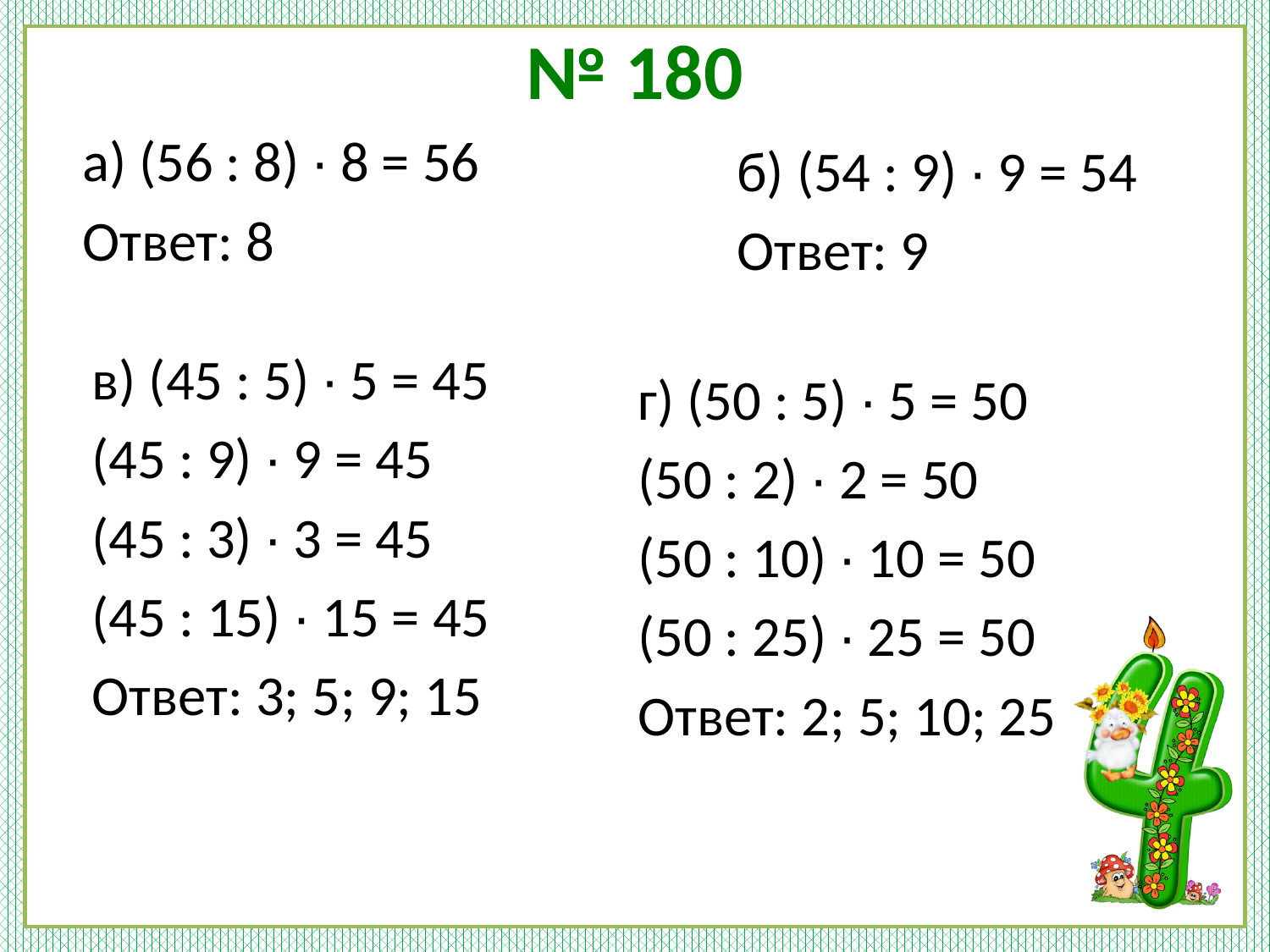

# № 180
а) (56 : 8) ∙ 8 = 56
Ответ: 8

б) (54 : 9) ∙ 9 = 54
Ответ: 9

в) (45 : 5) ∙ 5 = 45
(45 : 9) ∙ 9 = 45
(45 : 3) ∙ 3 = 45
(45 : 15) ∙ 15 = 45
Ответ: 3; 5; 9; 15

г) (50 : 5) ∙ 5 = 50
(50 : 2) ∙ 2 = 50
(50 : 10) ∙ 10 = 50
(50 : 25) ∙ 25 = 50
Ответ: 2; 5; 10; 25